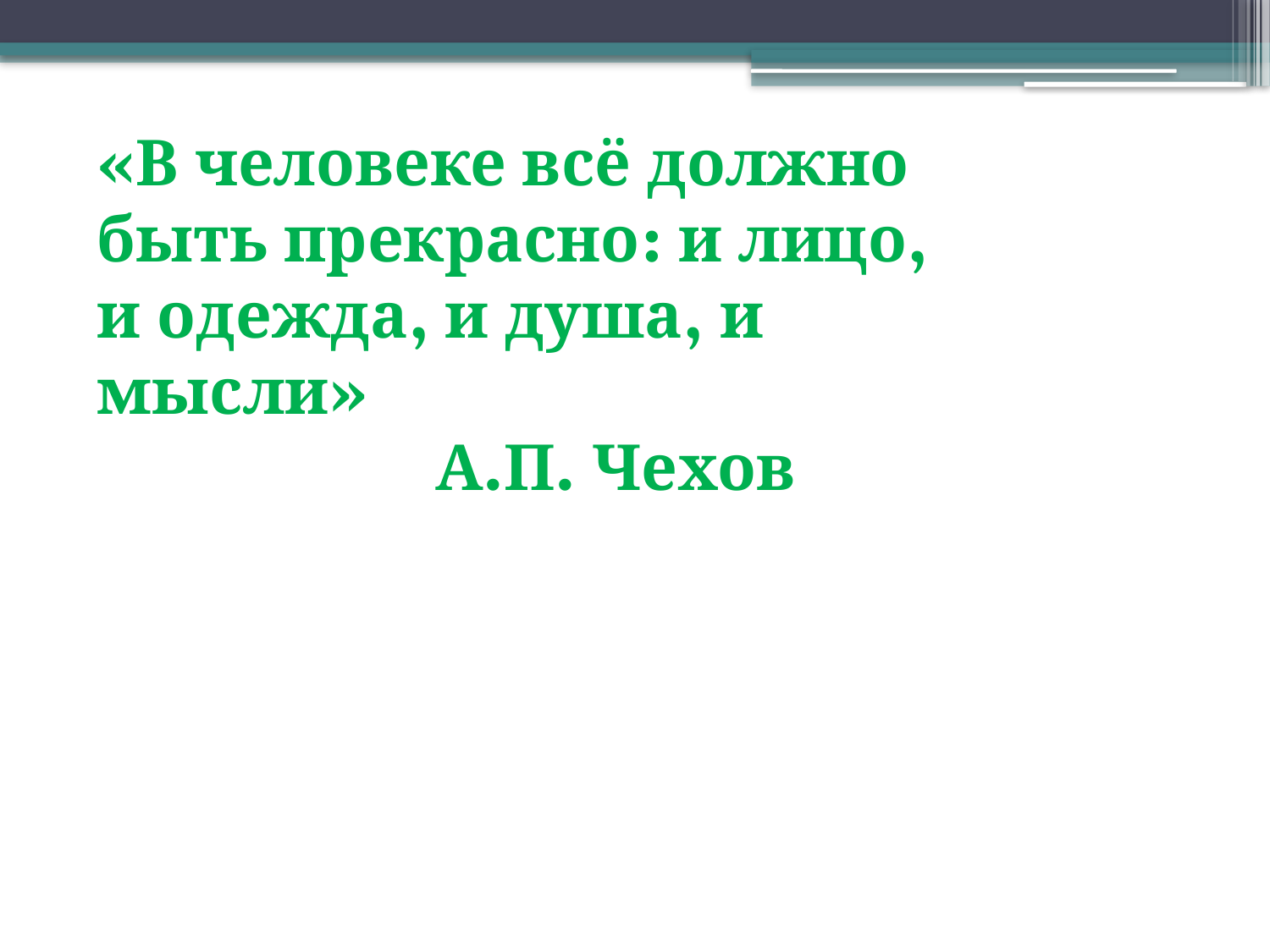

«В человеке всё должно быть прекрасно: и лицо, и одежда, и душа, и мысли»
                     А.П. Чехов